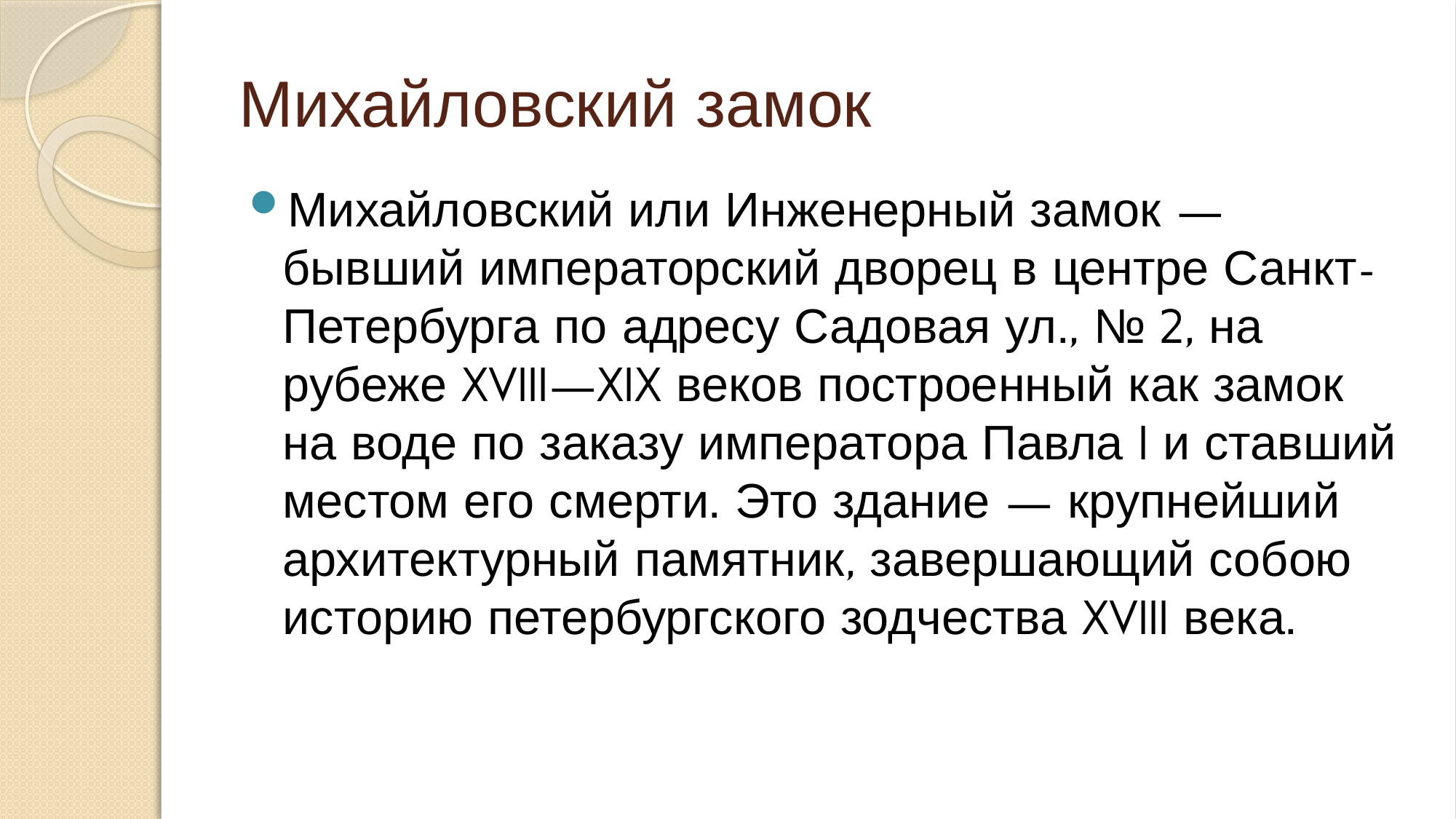

# Михайловский замок
Михайловский или Инженерный замок — бывший императорский дворец в центре Санкт-Петербурга по адресу Садовая ул., № 2, на рубеже XVIII—XIX веков построенный как замок на воде по заказу императора Павла I и ставший местом его смерти. Это здание — крупнейший архитектурный памятник, завершающий собою историю петербургского зодчества XVIII века.